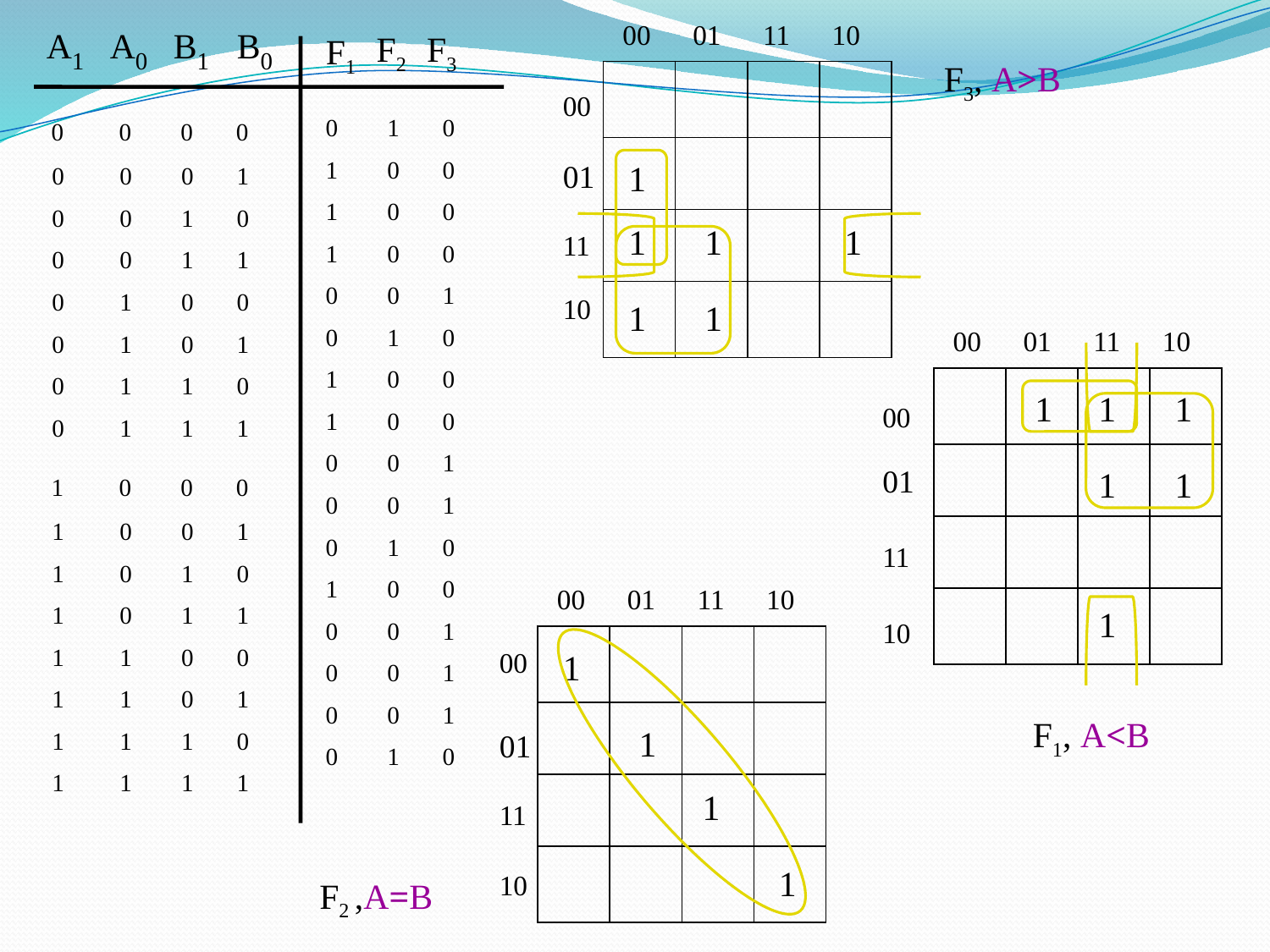

A1
A0
B1
B0
 00      01      11      10
F2    F3
F1

F3, A>B
|  |  |  |  |  |
| --- | --- | --- | --- | --- |
|  |  |  |  |  |
|  |  |  |  |  |
|  |  |  |  |  |
00

  0         0        0       0
   0         0        0       1
   0         0        1       0
   0         0        1       1
   0         1        0       0
   0         1        0       1
   0         1        1       0
   0         1        1       1
 0        1       0
 1        0       0
 1        0       0
 1        0       0
 0        0       1
 0        1       0
 1        0       0
 1        0       0
 0        0       1
 0        0       1
 0        1       0
 1        0       0
 0        0       1
 0        0       1
 0        0       1
 0        1       0
 01
1

1
1
1

11

10
1
1
 00      01      11      10

|  |  |  |  |  |
| --- | --- | --- | --- | --- |
|  |  |  |  |  |
|  |  |  |  |  |
|  |  |  |  |  |
1
1
1

00

 01
  1         0        0       0
   1         0        0       1
   1         0        1       0
   1         0        1       1
   1         1        0       0
   1         1        0       1
   1         1        1       0
   1         1        1       1
1
1
11
 00      01      11      10

1
10

|  |  |  |  |  |
| --- | --- | --- | --- | --- |
|  |  |  |  |  |
|  |  |  |  |  |
|  |  |  |  |  |
00

1
 01
F1, A<B
1
1
11
1
10
F2 ,A=B